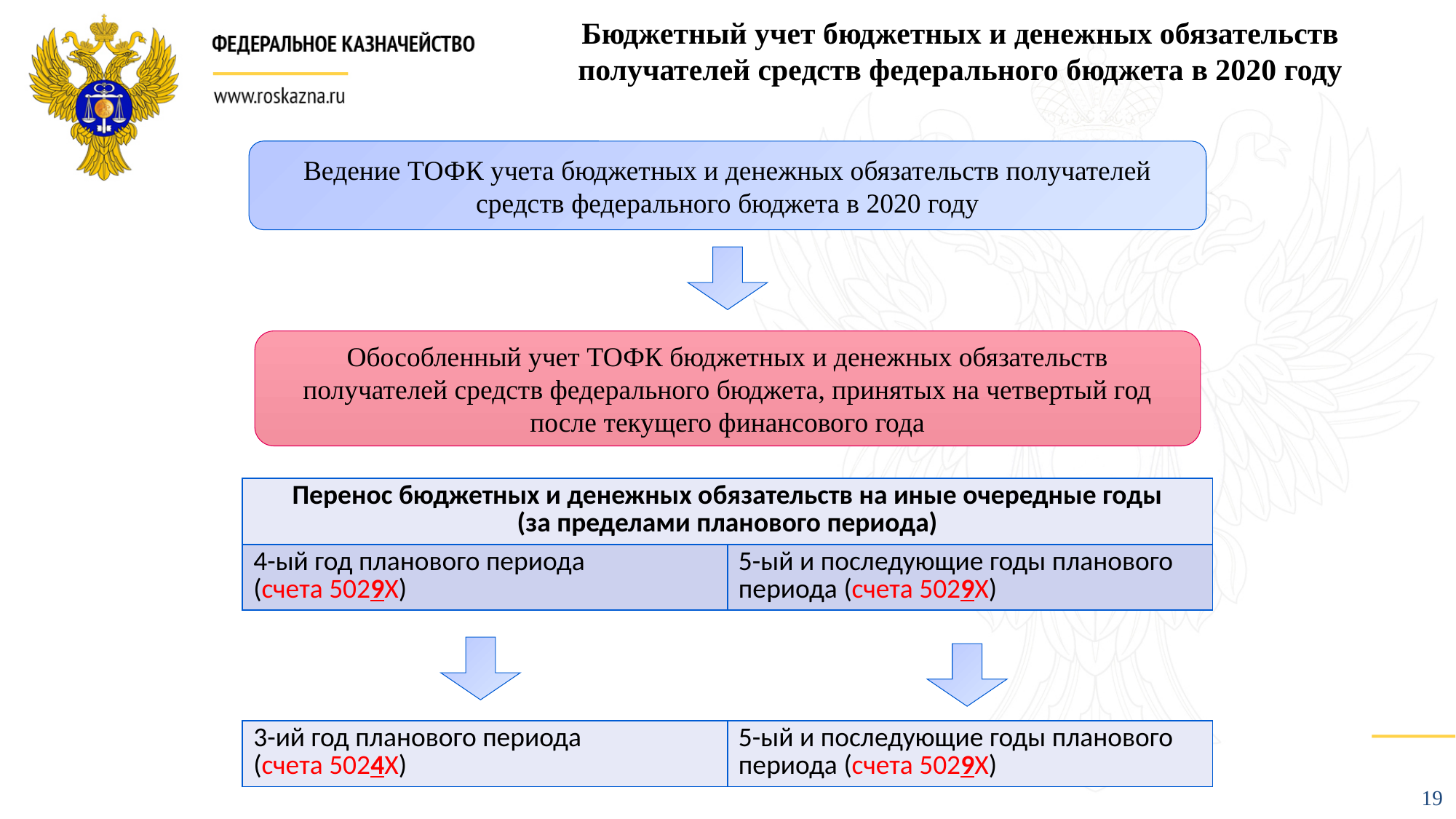

Бюджетный учет бюджетных и денежных обязательств
получателей средств федерального бюджета в 2020 году
Ведение ТОФК учета бюджетных и денежных обязательств получателей средств федерального бюджета в 2020 году

Обособленный учет ТОФК бюджетных и денежных обязательств получателей средств федерального бюджета, принятых на четвертый год после текущего финансового года
| Перенос бюджетных и денежных обязательств на иные очередные годы (за пределами планового периода) |  |
| --- | --- |
| 4-ый год планового периода (счета 5029Х) | 5-ый и последующие годы планового периода (счета 5029Х) |

| 3-ий год планового периода (счета 5024Х) | 5-ый и последующие годы планового периода (счета 5029Х) |
| --- | --- |
19